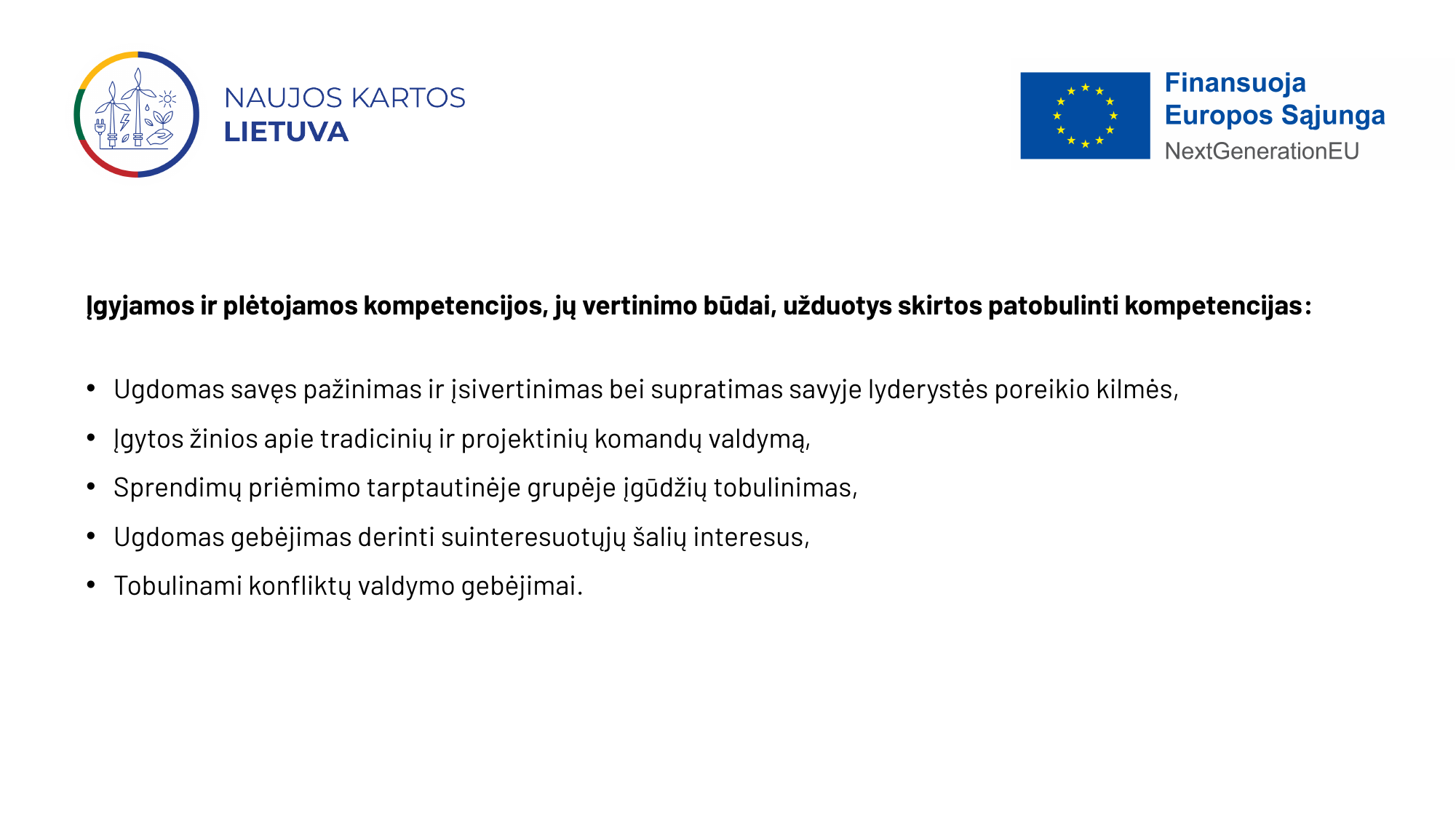

Įgyjamos ir plėtojamos kompetencijos, jų vertinimo būdai, užduotys skirtos patobulinti kompetencijas:

Ugdomas savęs pažinimas ir įsivertinimas bei supratimas savyje lyderystės poreikio kilmės,
Įgytos žinios apie tradicinių ir projektinių komandų valdymą,
Sprendimų priėmimo tarptautinėje grupėje įgūdžių tobulinimas,
Ugdomas gebėjimas derinti suinteresuotųjų šalių interesus,
Tobulinami konfliktų valdymo gebėjimai.